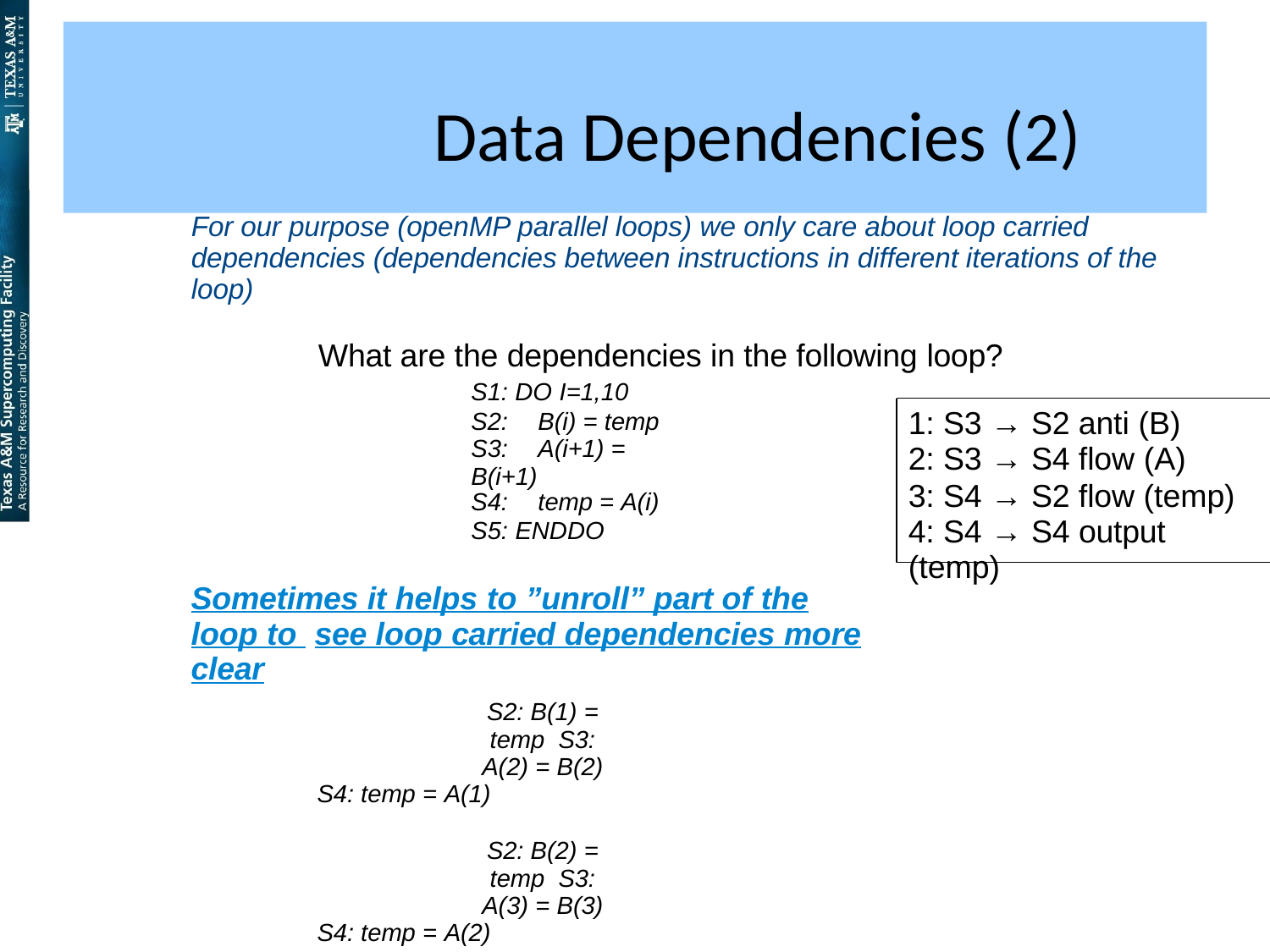

# Data Dependencies (2)
For our purpose (openMP parallel loops) we only care about loop carried  dependencies (dependencies between instructions in different iterations of the loop)

What are the dependencies in the following loop?
S1: DO I=1,10
S2:	B(i) = temp  S3:	A(i+1) = B(i+1)
S4:	temp = A(i)
S5: ENDDO

1: S3 → S2 anti (B)
2: S3 → S4 flow (A)
3: S4 → S2 flow (temp)  4: S4 → S4 output (temp)
Sometimes it helps to ”unroll” part of the loop to  see loop carried dependencies more clear
S2: B(1) = temp  S3: A(2) = B(2)
S4: temp = A(1)

S2: B(2) = temp  S3: A(3) = B(3)
S4: temp = A(2)